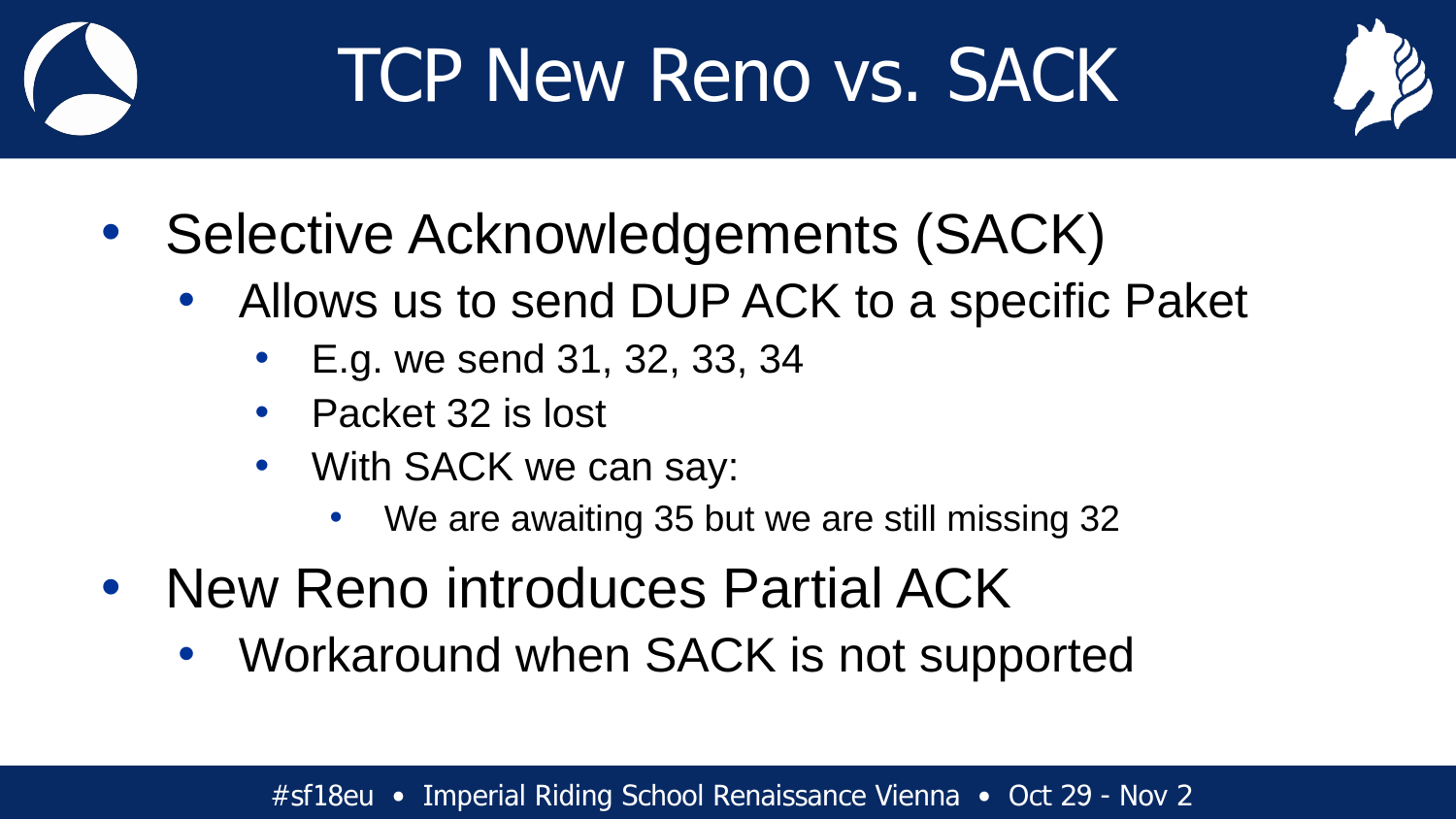

# TCP New Reno vs. SACK
Selective Acknowledgements (SACK)
Allows us to send DUP ACK to a specific Paket
E.g. we send 31, 32, 33, 34
Packet 32 is lost
With SACK we can say:
We are awaiting 35 but we are still missing 32
New Reno introduces Partial ACK
Workaround when SACK is not supported